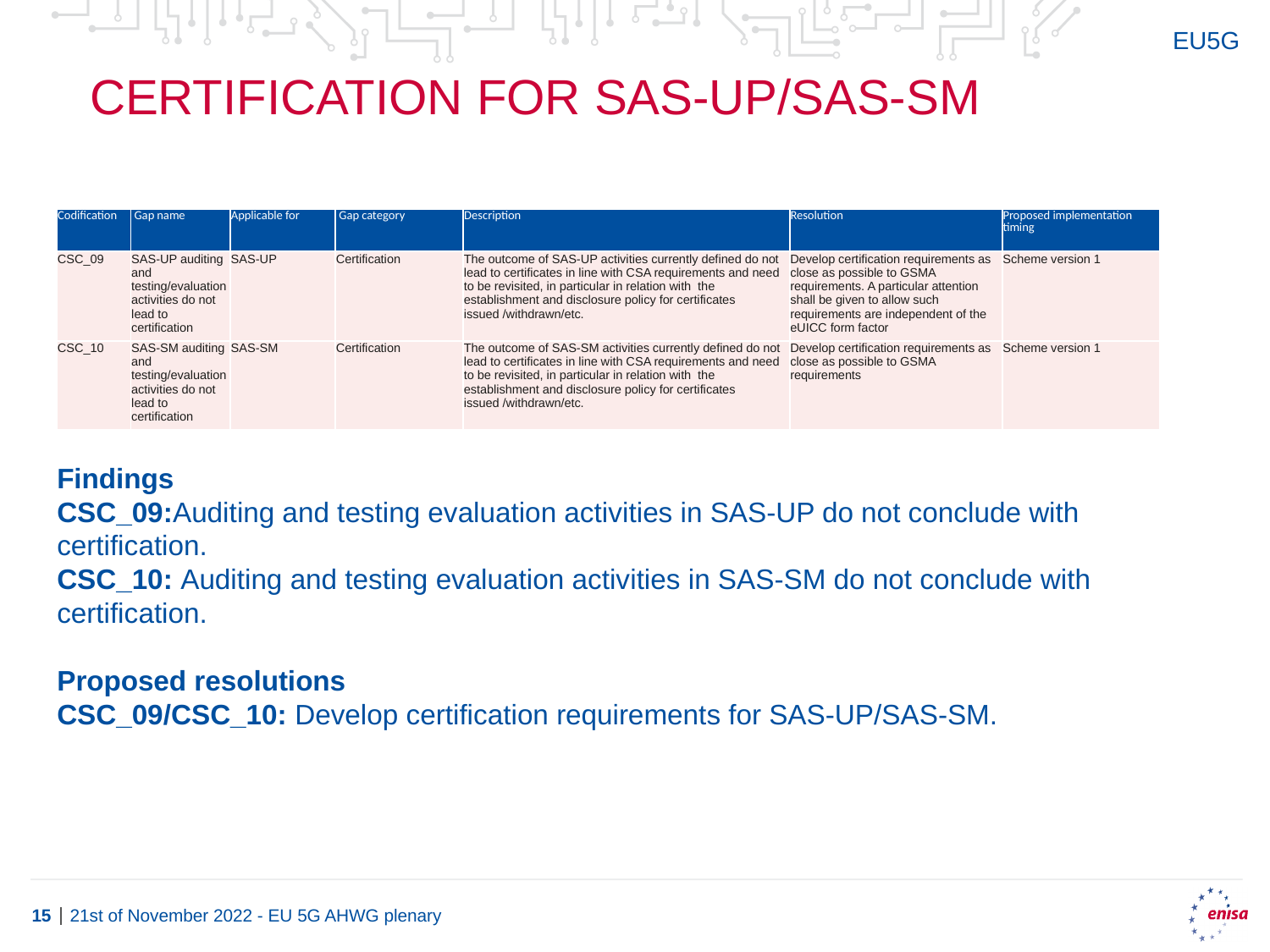

EU5G

# CERTIFICATION FOR sas-up/sas-sm
| Codification | Gap name | Applicable for | Gap category | Description | Resolution | Proposed implementation timing |
| --- | --- | --- | --- | --- | --- | --- |
| CSC\_09 | SAS-UP auditing and testing/evaluation activities do not lead to certification | SAS-UP | Certification | The outcome of SAS-UP activities currently defined do not lead to certificates in line with CSA requirements and need to be revisited, in particular in relation with the establishment and disclosure policy for certificates issued /withdrawn/etc. | Develop certification requirements as close as possible to GSMA requirements. A particular attention shall be given to allow such requirements are independent of the eUICC form factor | Scheme version 1 |
| CSC\_10 | SAS-SM auditing and testing/evaluation activities do not lead to certification | SAS-SM | Certification | The outcome of SAS-SM activities currently defined do not lead to certificates in line with CSA requirements and need to be revisited, in particular in relation with the establishment and disclosure policy for certificates issued /withdrawn/etc. | Develop certification requirements as close as possible to GSMA requirements | Scheme version 1 |
Findings
CSC_09:Auditing and testing evaluation activities in SAS-UP do not conclude with certification.
CSC_10: Auditing and testing evaluation activities in SAS-SM do not conclude with certification.

Proposed resolutions
CSC_09/CSC_10: Develop certification requirements for SAS-UP/SAS-SM.
21st of November 2022 - EU 5G AHWG plenary